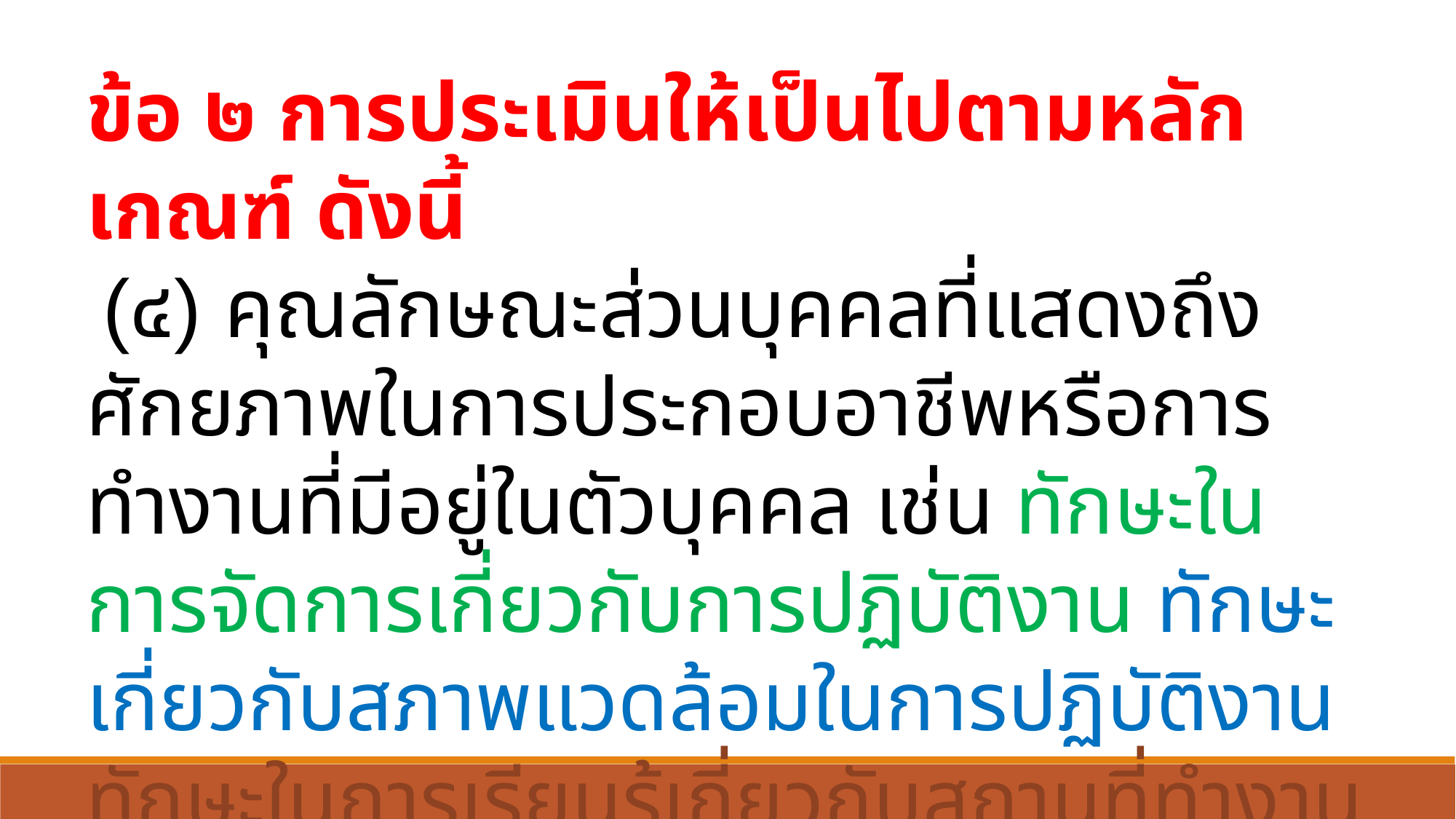

ข้อ ๒ การประเมินให้เป็นไปตามหลักเกณฑ์ ดังนี้
 (๔) คุณลักษณะส่วนบุคคลที่แสดงถึงศักยภาพในการประกอบอาชีพหรือการทำงานที่มีอยู่ในตัวบุคคล เช่น ทักษะในการจัดการเกี่ยวกับการปฏิบัติงาน ทักษะเกี่ยวกับสภาพแวดล้อมในการปฏิบัติงาน ทักษะในการเรียนรู้เกี่ยวกับสถานที่ทำงาน ทักษะในเรื่องของความสัมพันธ์ภายในหน่วยงาน เป็นต้น